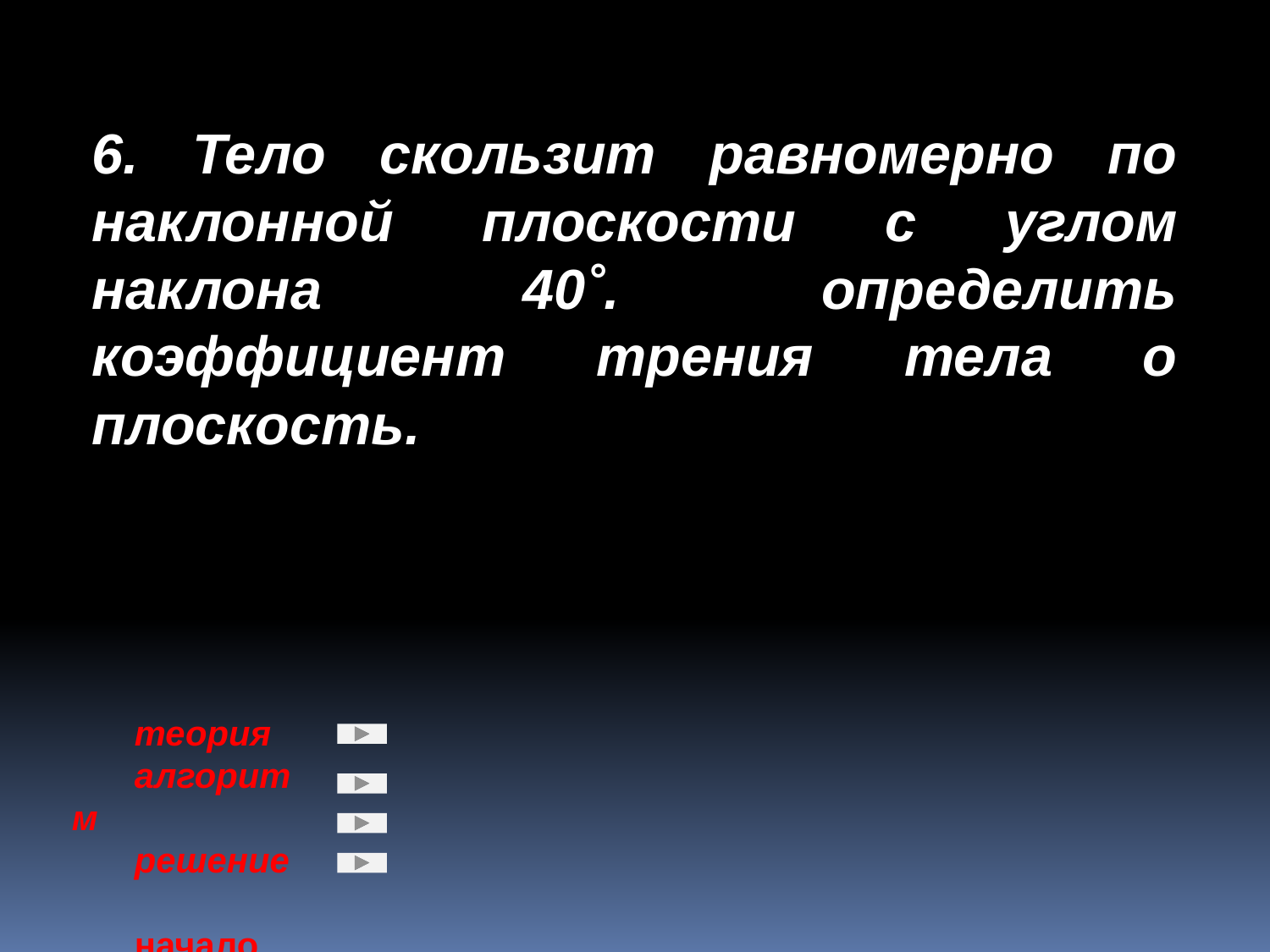

6. Тело скользит равномерно по наклонной плоскости с углом наклона 40˚. определить коэффициент трения тела о плоскость.
теория
алгоритм
решение
начало